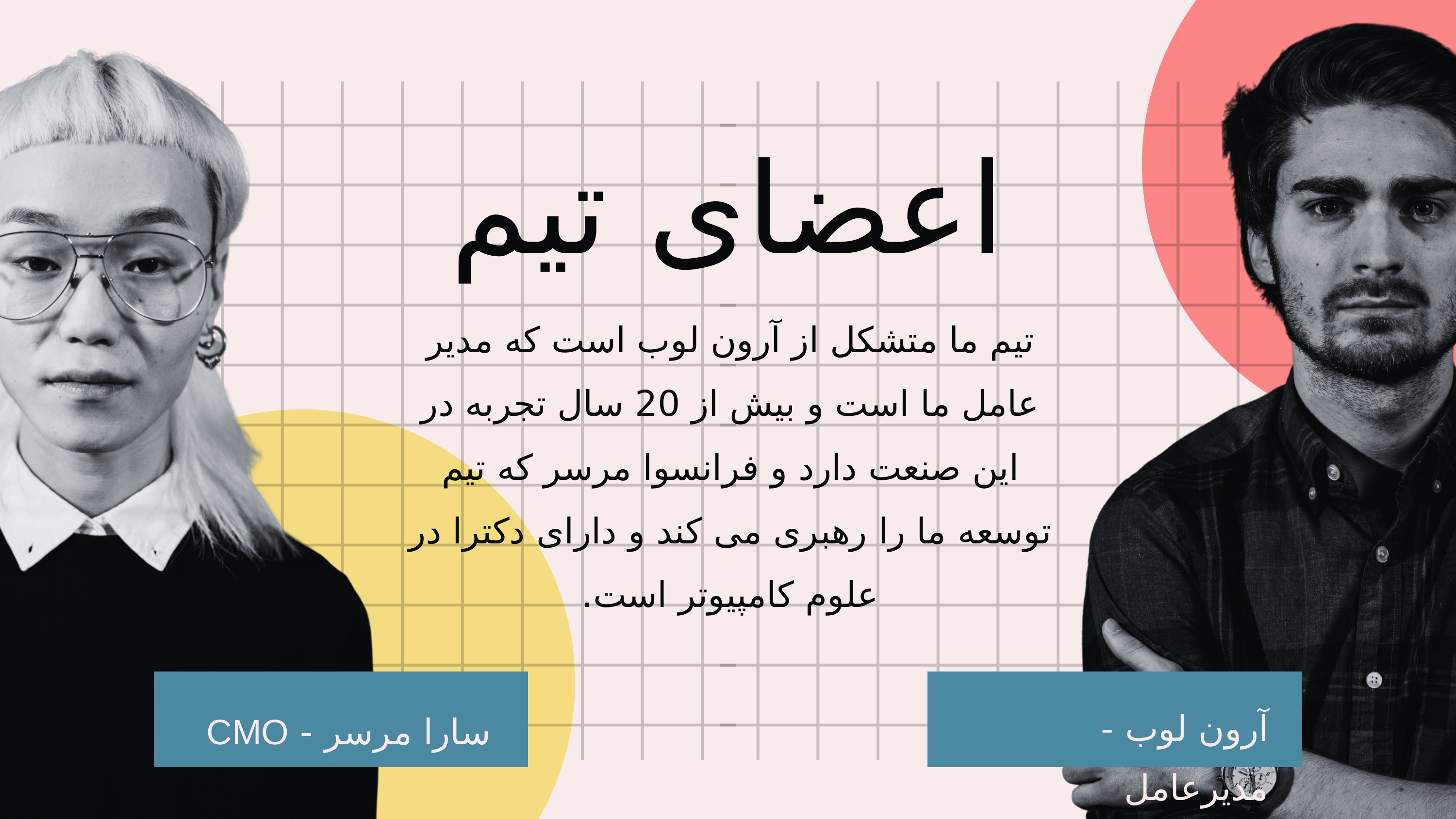

اعضای تیم
تیم ما متشکل از آرون لوب است که مدیر عامل ما است و بیش از 20 سال تجربه در این صنعت دارد و فرانسوا مرسر که تیم توسعه ما را رهبری می کند و دارای دکترا در علوم کامپیوتر است.

آرون لوب - مدیرعامل
سارا مرسر - CMO